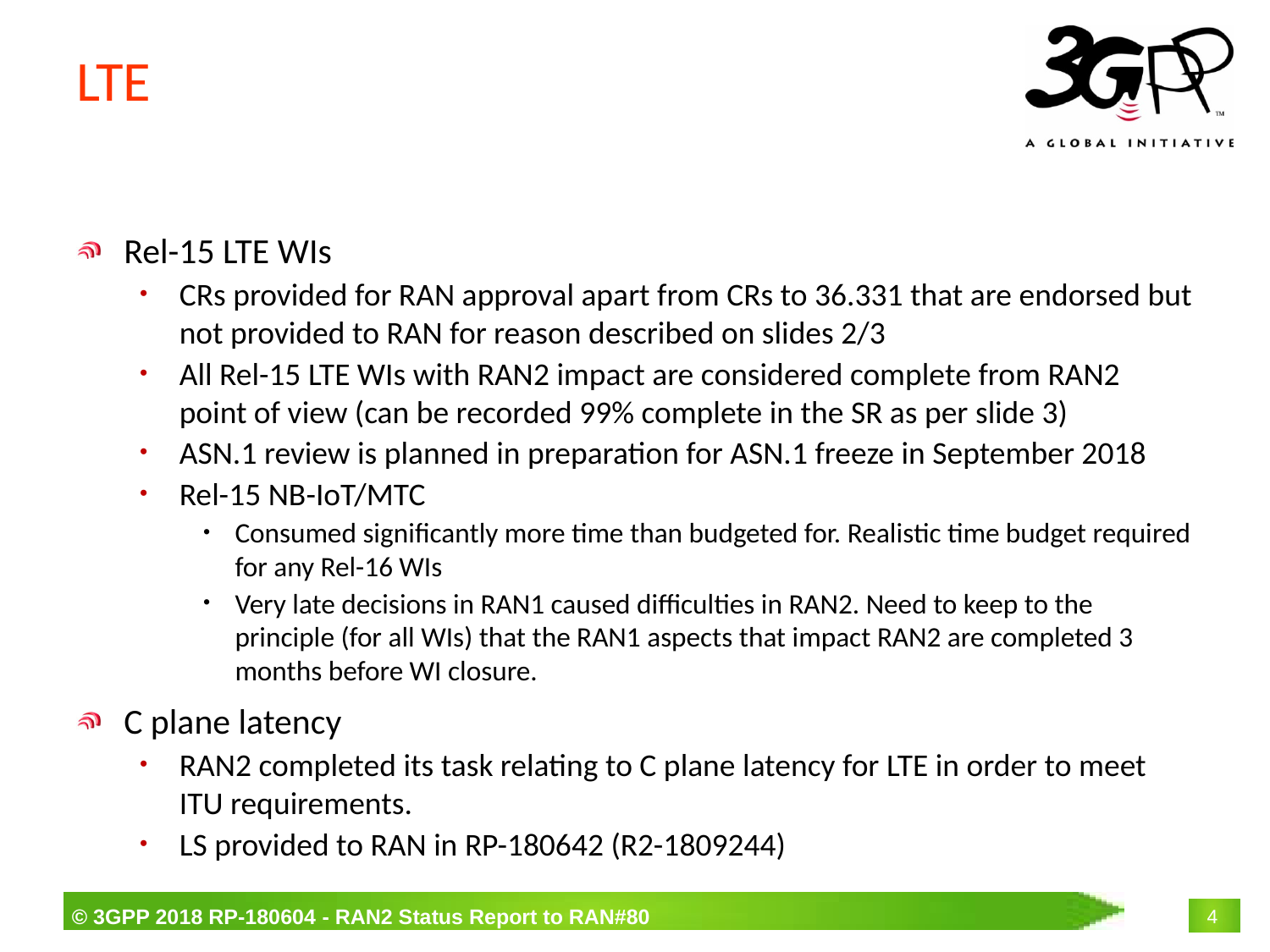

# LTE
Rel-15 LTE WIs
CRs provided for RAN approval apart from CRs to 36.331 that are endorsed but not provided to RAN for reason described on slides 2/3
All Rel-15 LTE WIs with RAN2 impact are considered complete from RAN2 point of view (can be recorded 99% complete in the SR as per slide 3)
ASN.1 review is planned in preparation for ASN.1 freeze in September 2018
Rel-15 NB-IoT/MTC
Consumed significantly more time than budgeted for. Realistic time budget required for any Rel-16 WIs
Very late decisions in RAN1 caused difficulties in RAN2. Need to keep to the principle (for all WIs) that the RAN1 aspects that impact RAN2 are completed 3 months before WI closure.
C plane latency
RAN2 completed its task relating to C plane latency for LTE in order to meet ITU requirements.
LS provided to RAN in RP-180642 (R2-1809244)